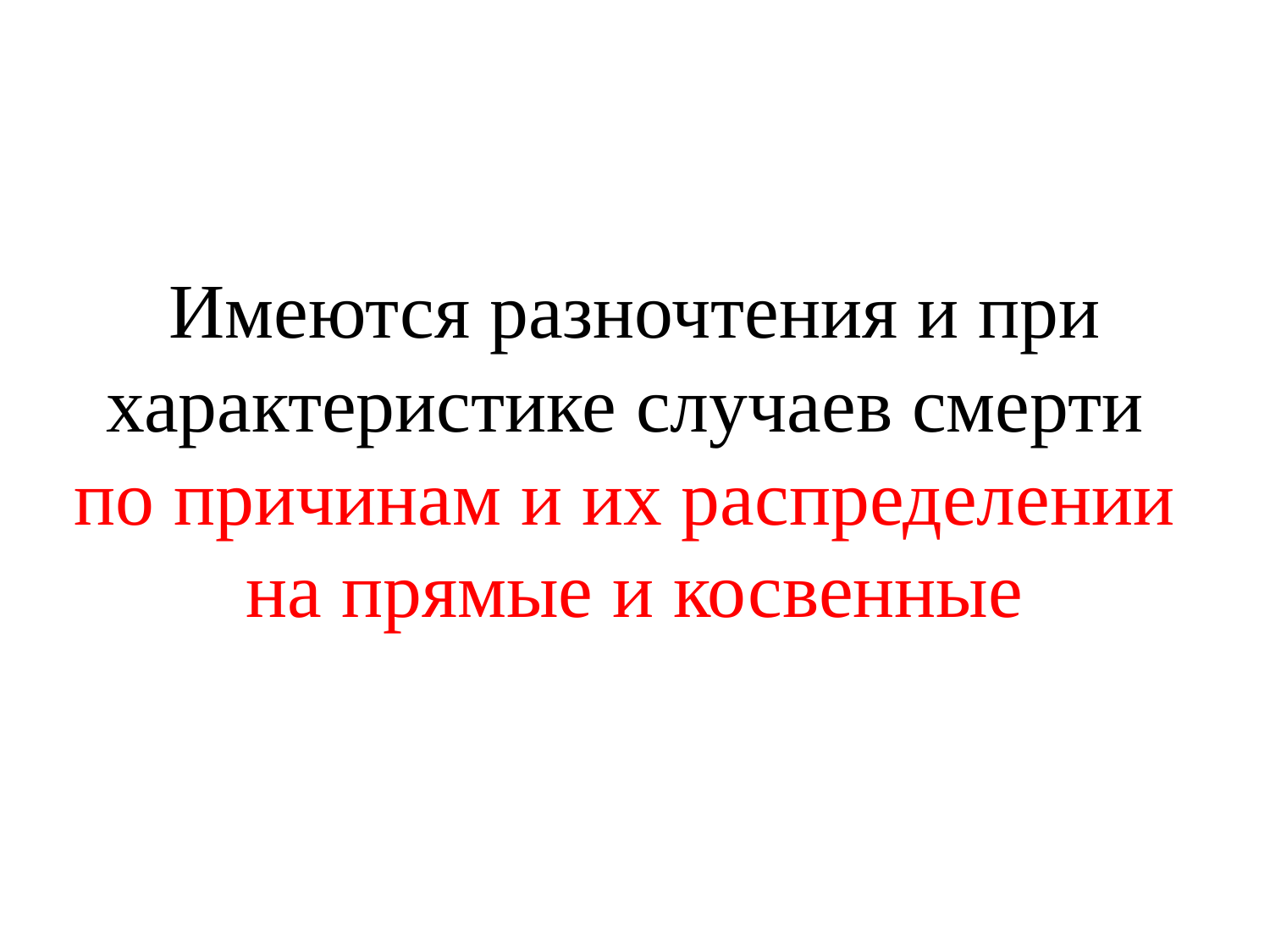

# Имеются разночтения и при характеристике случаев смерти по причинам и их распределении на прямые и косвенные